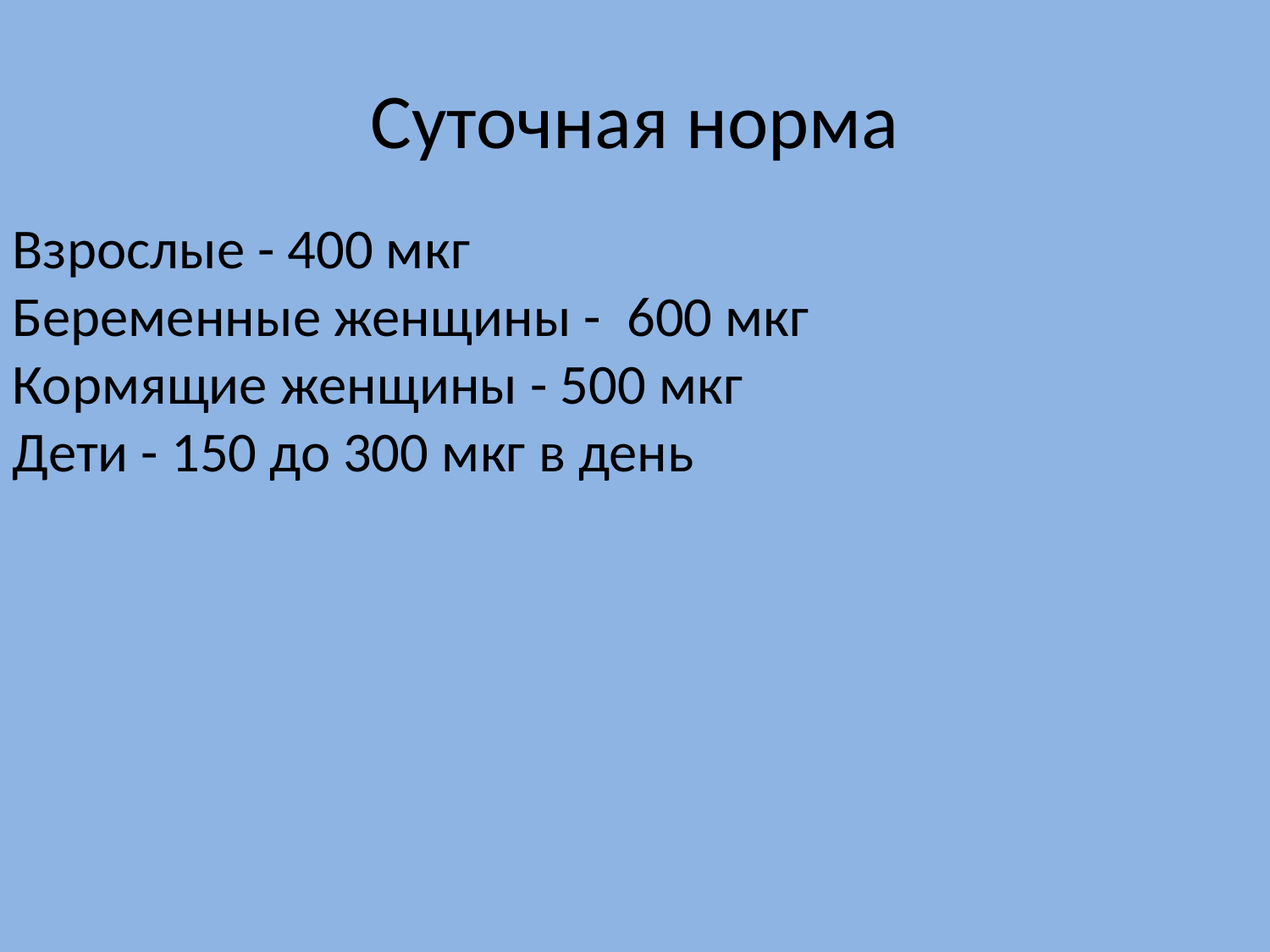

# Суточная норма
Взрослые - 400 мкг
Беременные женщины -  600 мкг
Кормящие женщины - 500 мкг
Дети - 150 до 300 мкг в день